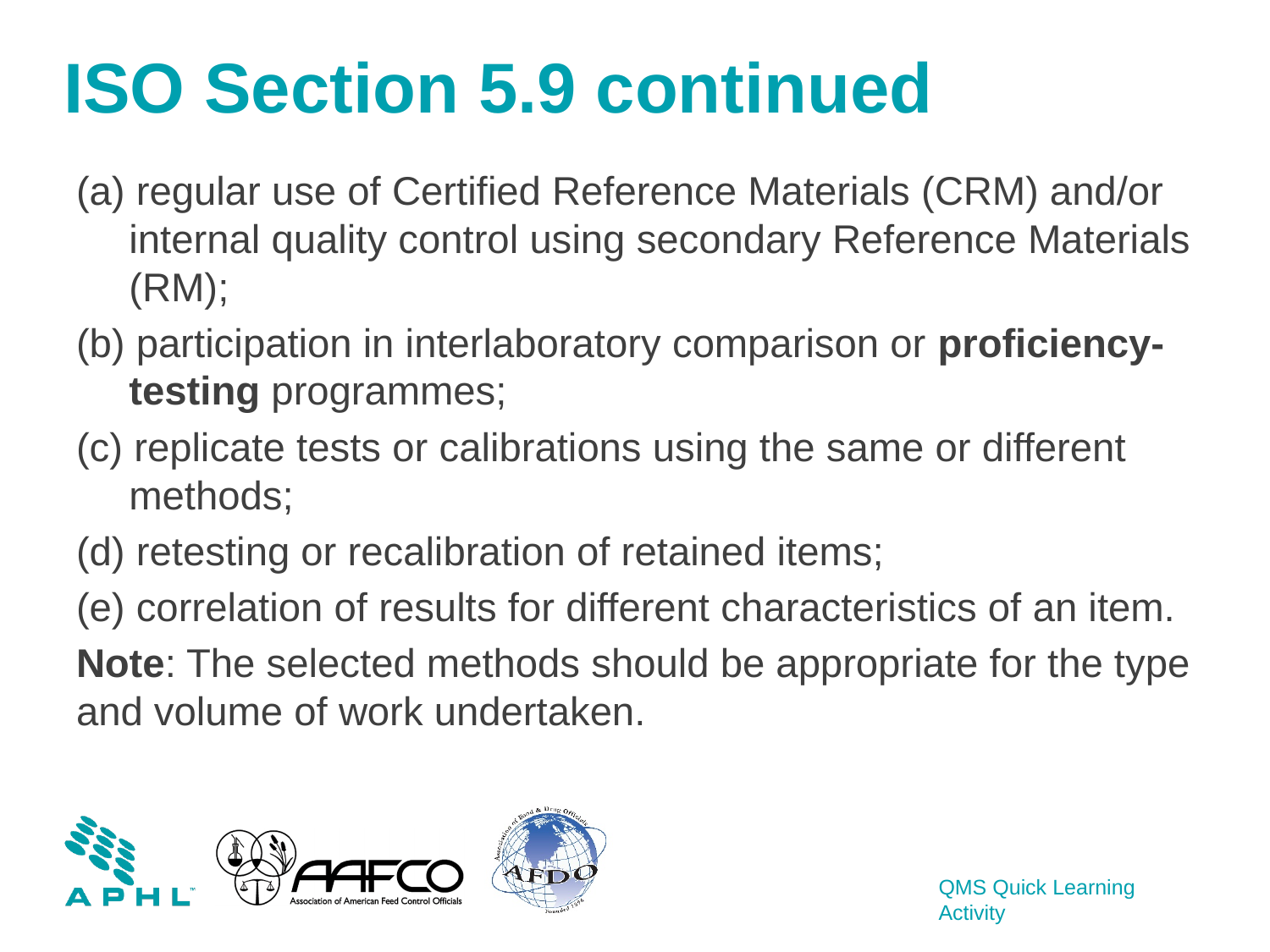

# ISO Section 5.9 continued
(a) regular use of Certified Reference Materials (CRM) and/or internal quality control using secondary Reference Materials (RM);
(b) participation in interlaboratory comparison or proficiency-testing programmes;
(c) replicate tests or calibrations using the same or different methods;
(d) retesting or recalibration of retained items;
(e) correlation of results for different characteristics of an item.
Note: The selected methods should be appropriate for the type and volume of work undertaken.